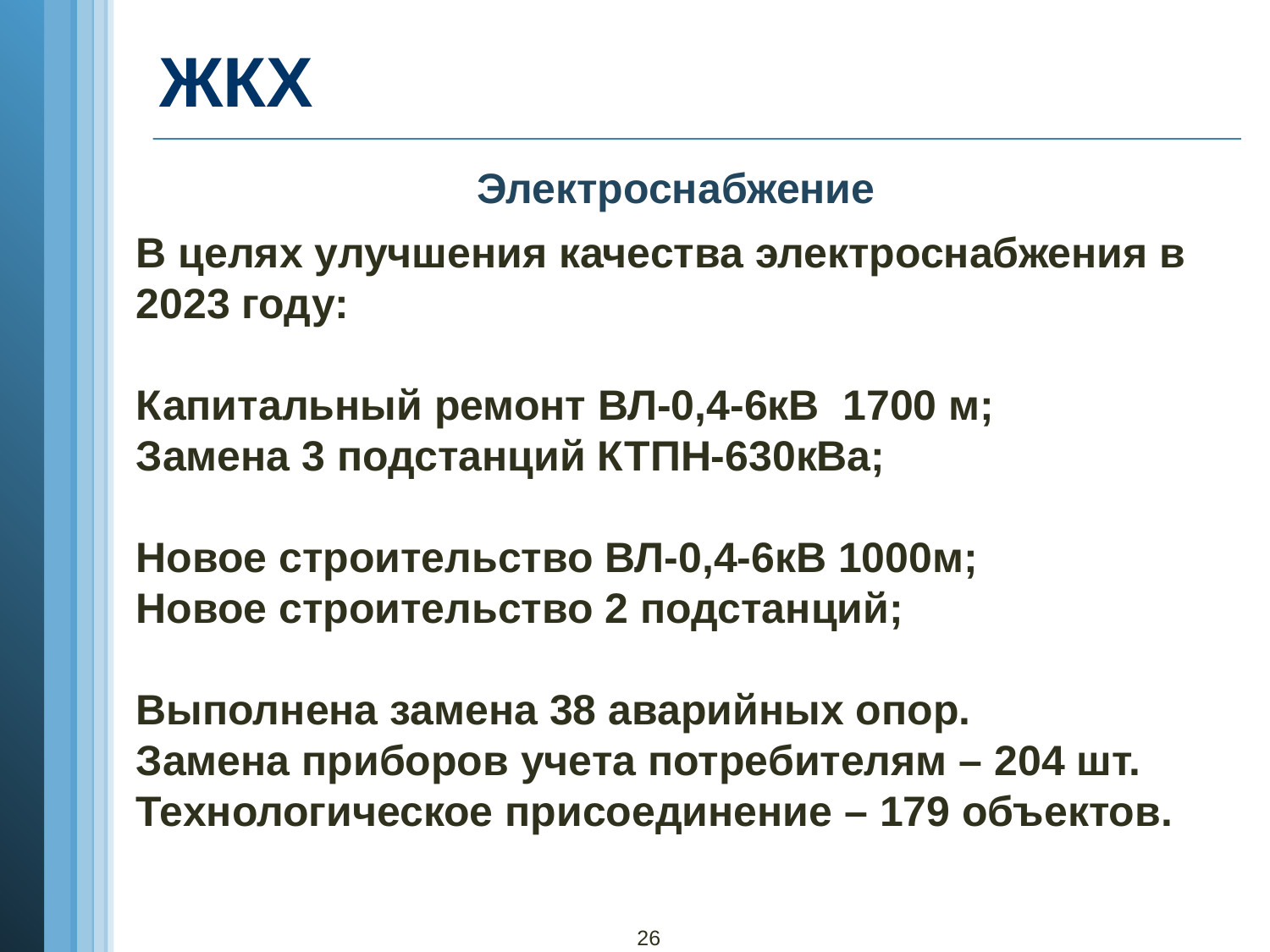

# ЖКХ
Электроснабжение
В целях улучшения качества электроснабжения в 2023 году:

Капитальный ремонт ВЛ-0,4-6кВ  1700 м;
Замена 3 подстанций КТПН-630кВа;

Новое строительство ВЛ-0,4-6кВ 1000м;
Новое строительство 2 подстанций;

Выполнена замена 38 аварийных опор.
Замена приборов учета потребителям – 204 шт.
Технологическое присоединение – 179 объектов.
26